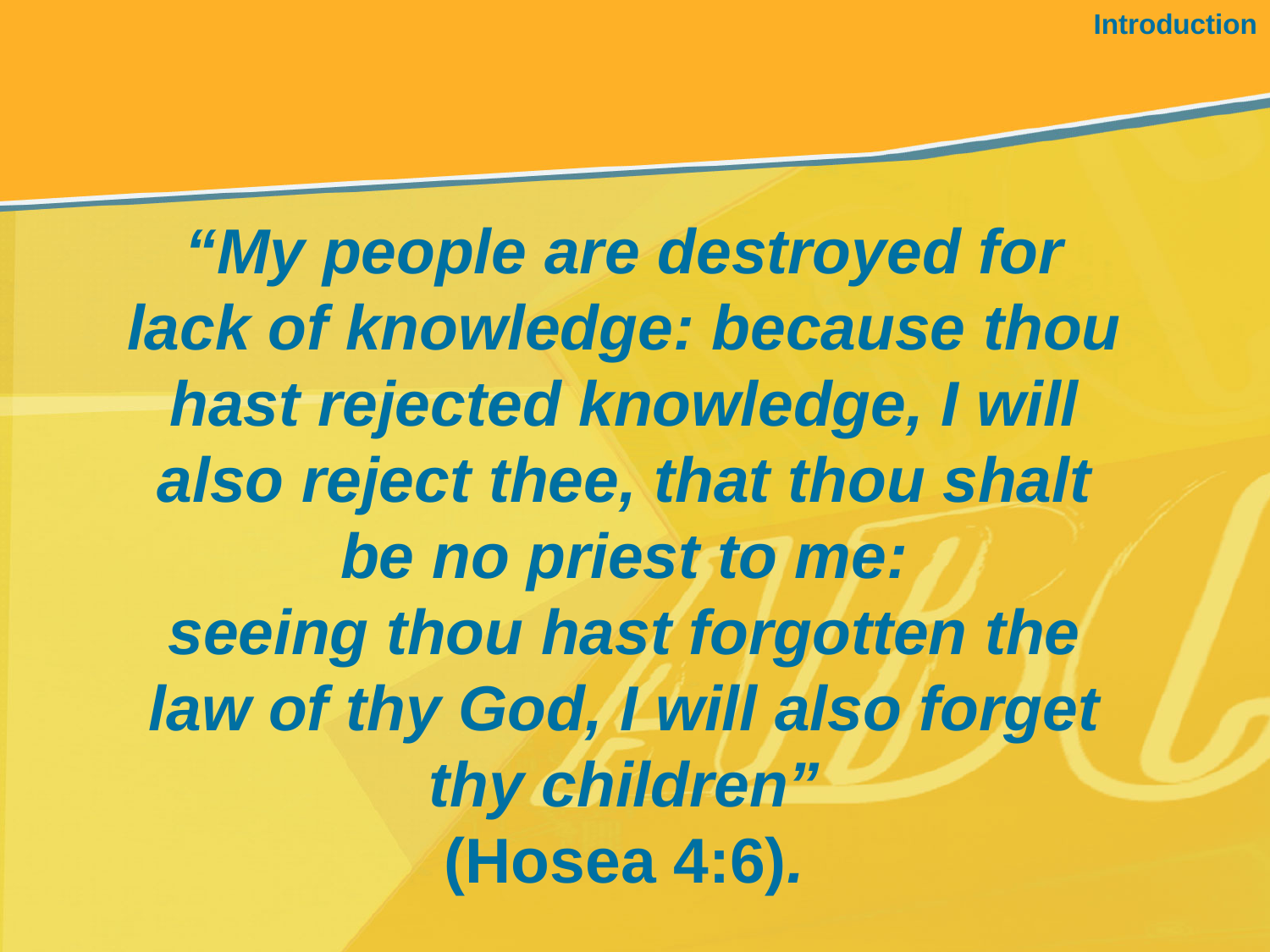

Introduction
“My people are destroyed for lack of knowledge: because thou hast rejected knowledge, I will also reject thee, that thou shalt be no priest to me:
seeing thou hast forgotten the law of thy God, I will also forget thy children”
(Hosea 4:6).